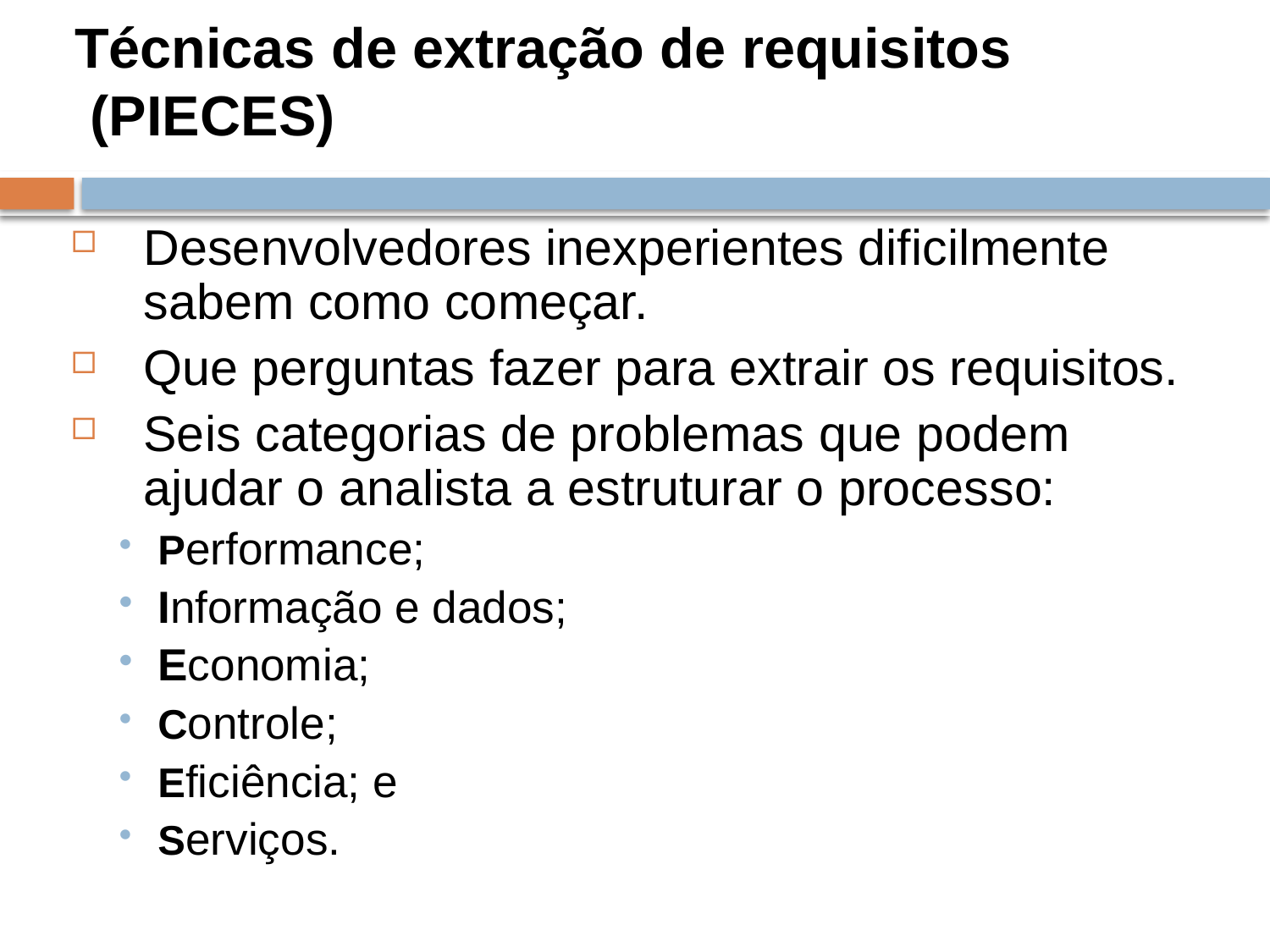

Técnicas de extração de requisitos
 (PIECES)
Desenvolvedores inexperientes dificilmente sabem como começar.
Que perguntas fazer para extrair os requisitos.
Seis categorias de problemas que podem ajudar o analista a estruturar o processo:
Performance;
Informação e dados;
Economia;
Controle;
Eficiência; e
Serviços.